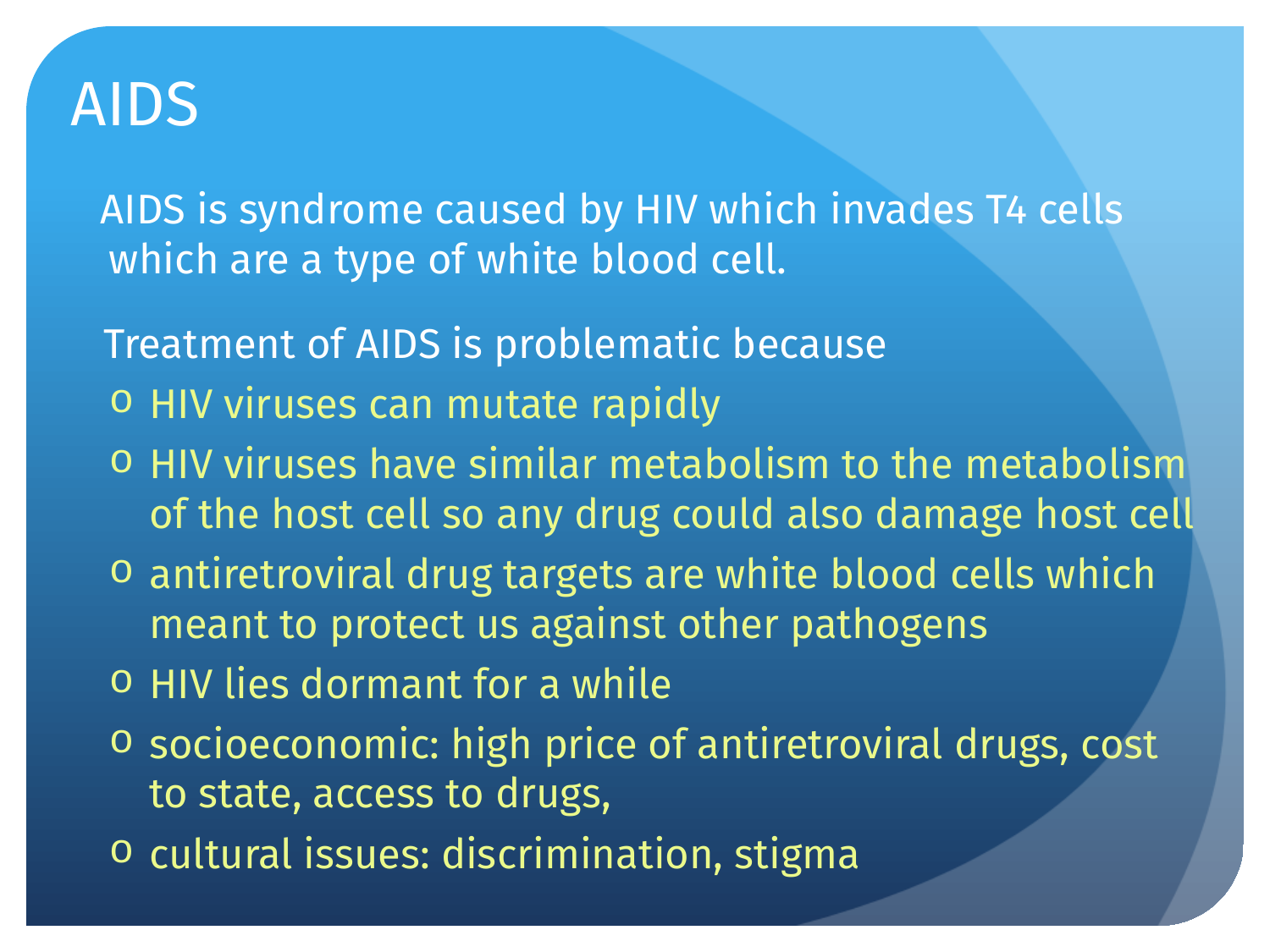

# AIDS
   AIDS is syndrome caused by HIV which invades T4 cells which are a type of white blood cell.
   Treatment of AIDS is problematic because
HIV viruses can mutate rapidly
HIV viruses have similar metabolism to the metabolism of the host cell so any drug could also damage host cell
antiretroviral drug targets are white blood cells which meant to protect us against other pathogens
HIV lies dormant for a while
socioeconomic: high price of antiretroviral drugs, cost to state, access to drugs,
cultural issues: discrimination, stigma